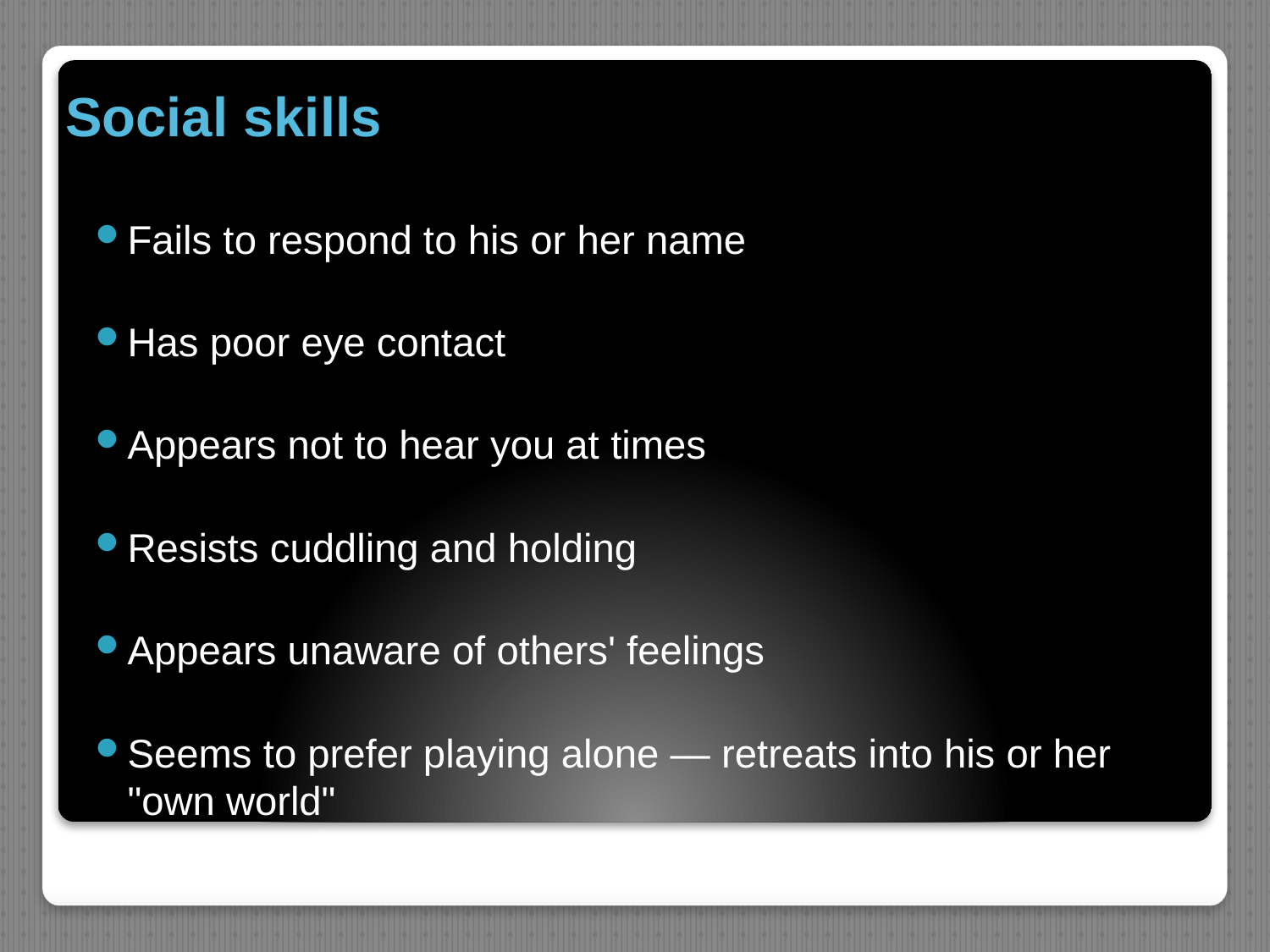

# Social skills
Fails to respond to his or her name

Has poor eye contact

Appears not to hear you at times

Resists cuddling and holding

Appears unaware of others' feelings

Seems to prefer playing alone — retreats into his or her "own world"